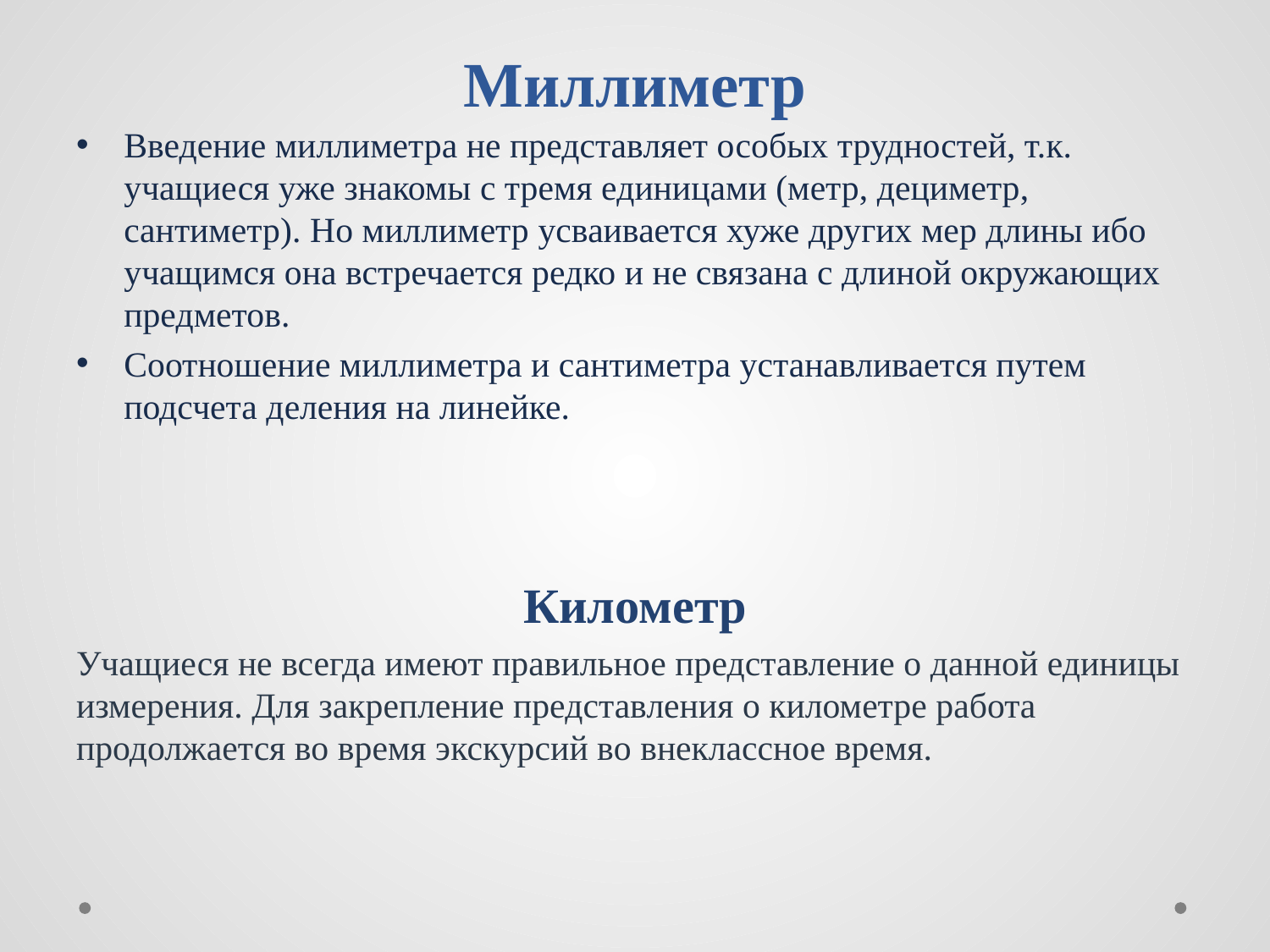

# Миллиметр
Введение миллиметра не представляет особых трудностей, т.к. учащиеся уже знакомы с тремя единицами (метр, дециметр, сантиметр). Но миллиметр усваивается хуже других мер длины ибо учащимся она встречается редко и не связана с длиной окружающих предметов.
Соотношение миллиметра и сантиметра устанавливается путем подсчета деления на линейке.

Километр
Учащиеся не всегда имеют правильное представление о данной единицы измерения. Для закрепление представления о километре работа продолжается во время экскурсий во внеклассное время.